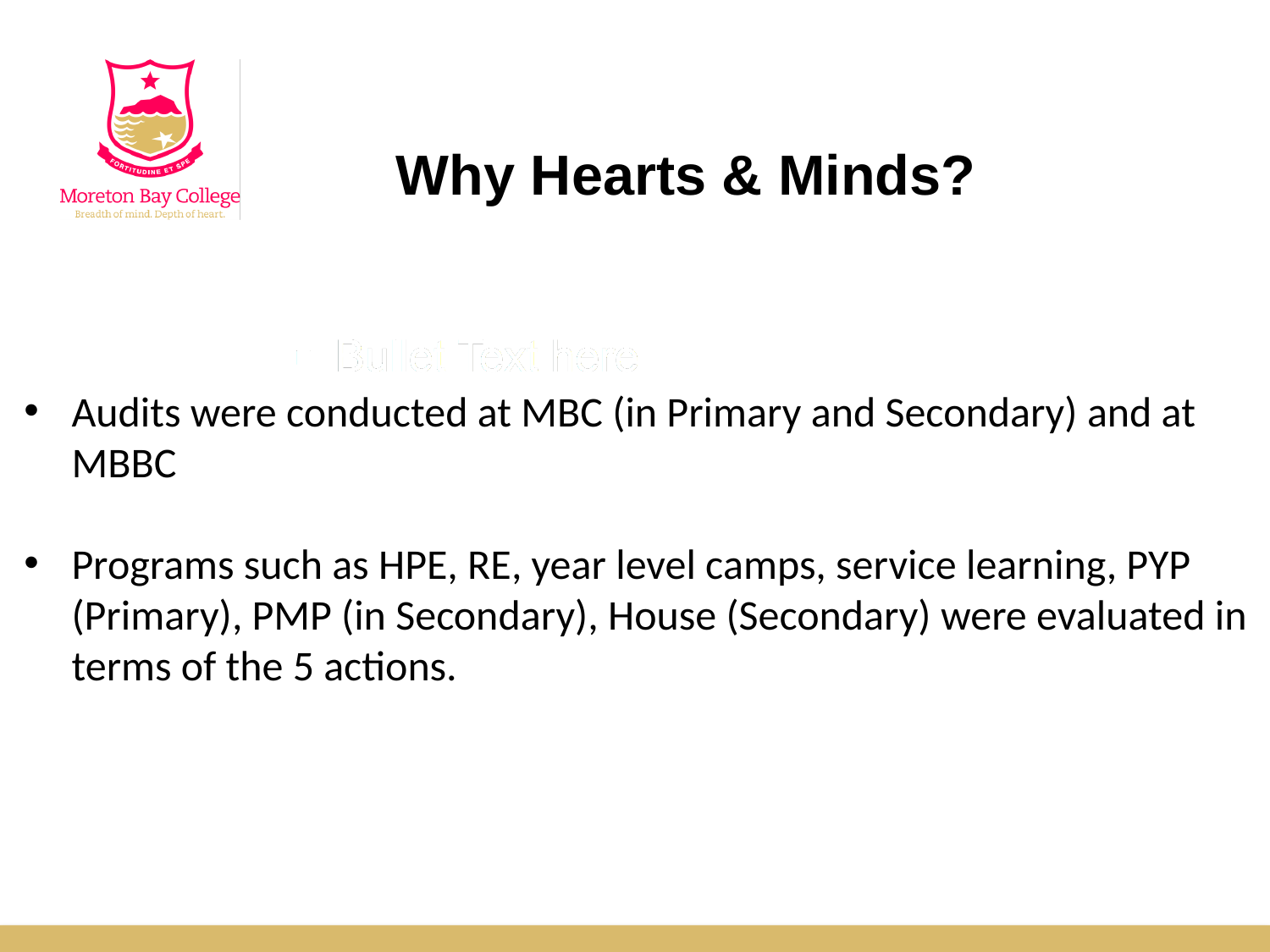

# Why Hearts & Minds?
Audits were conducted at MBC (in Primary and Secondary) and at MBBC

Programs such as HPE, RE, year level camps, service learning, PYP (Primary), PMP (in Secondary), House (Secondary) were evaluated in terms of the 5 actions.